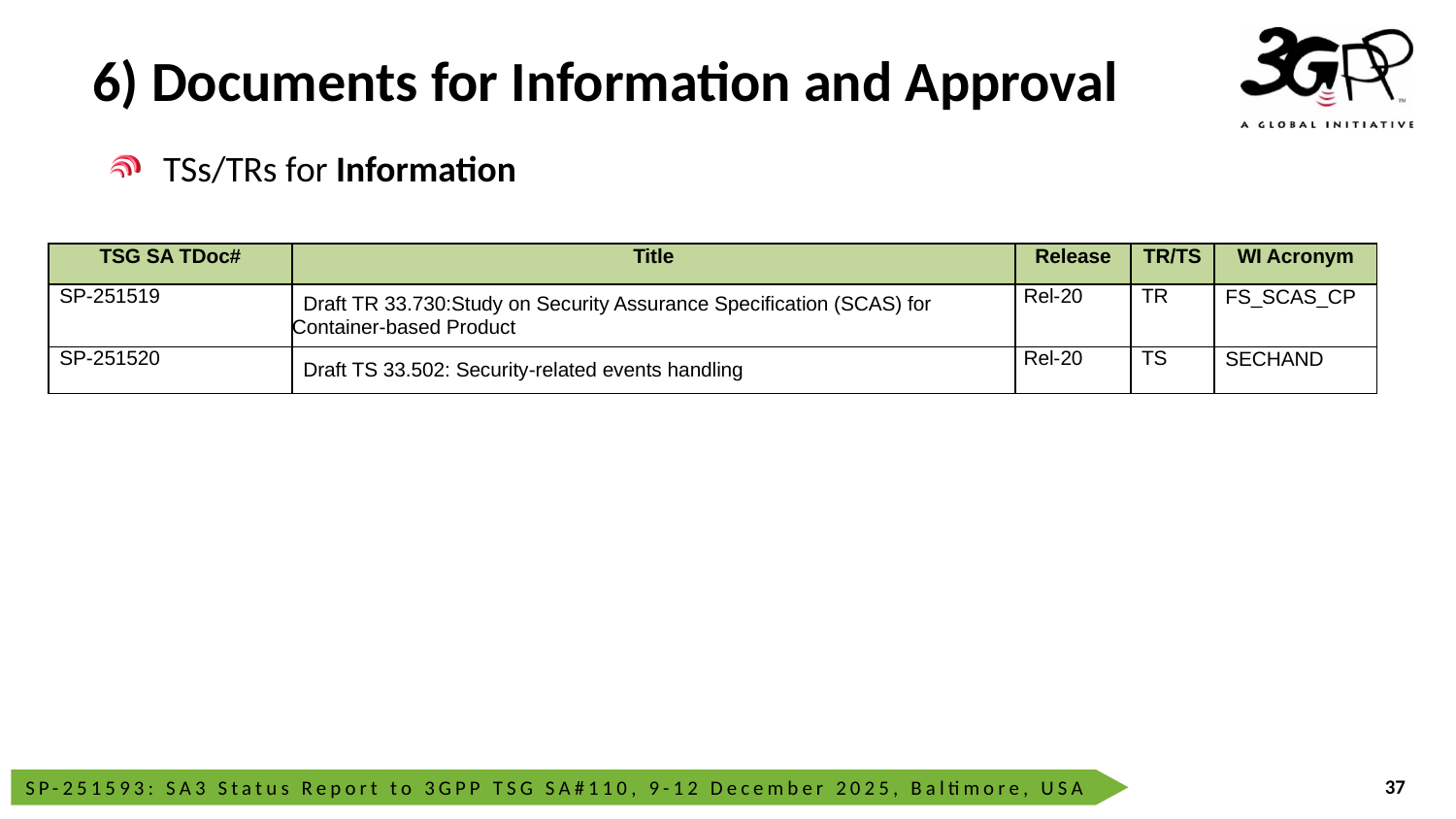

# 6) Documents for Information and Approval
TSs/TRs for Information

| TSG SA TDoc# | Title | Release | TR/TS | WI Acronym |
| --- | --- | --- | --- | --- |
| SP-251519 | Draft TR 33.730:Study on Security Assurance Specification (SCAS) for Container-based Product | Rel-20 | TR | FS\_SCAS\_CP |
| SP-251520 | Draft TS 33.502: Security-related events handling | Rel-20 | TS | SECHAND |